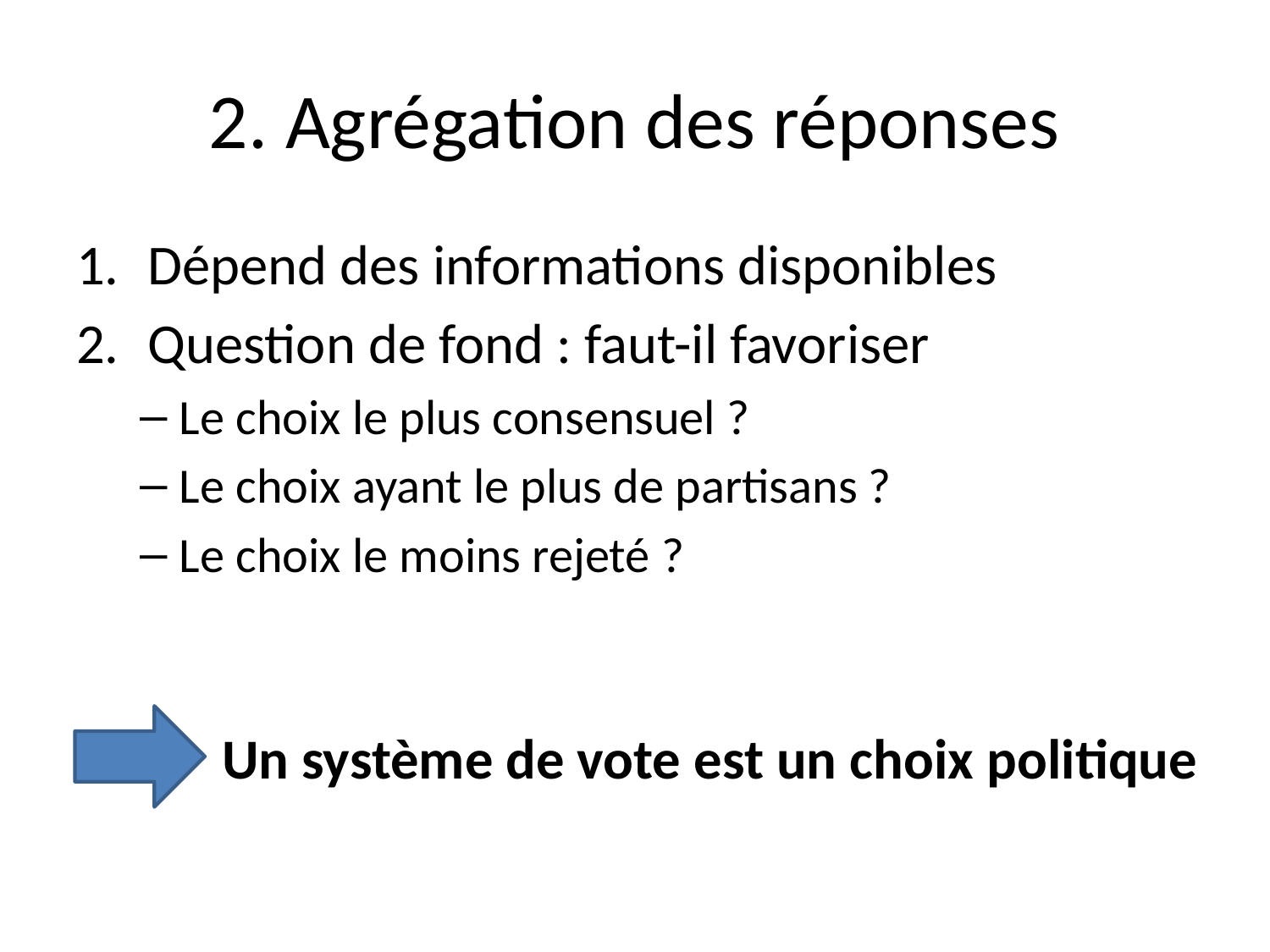

# 2. Agrégation des réponses
Dépend des informations disponibles
Question de fond : faut-il favoriser
Le choix le plus consensuel ?
Le choix ayant le plus de partisans ?
Le choix le moins rejeté ?

Un système de vote est un choix politique